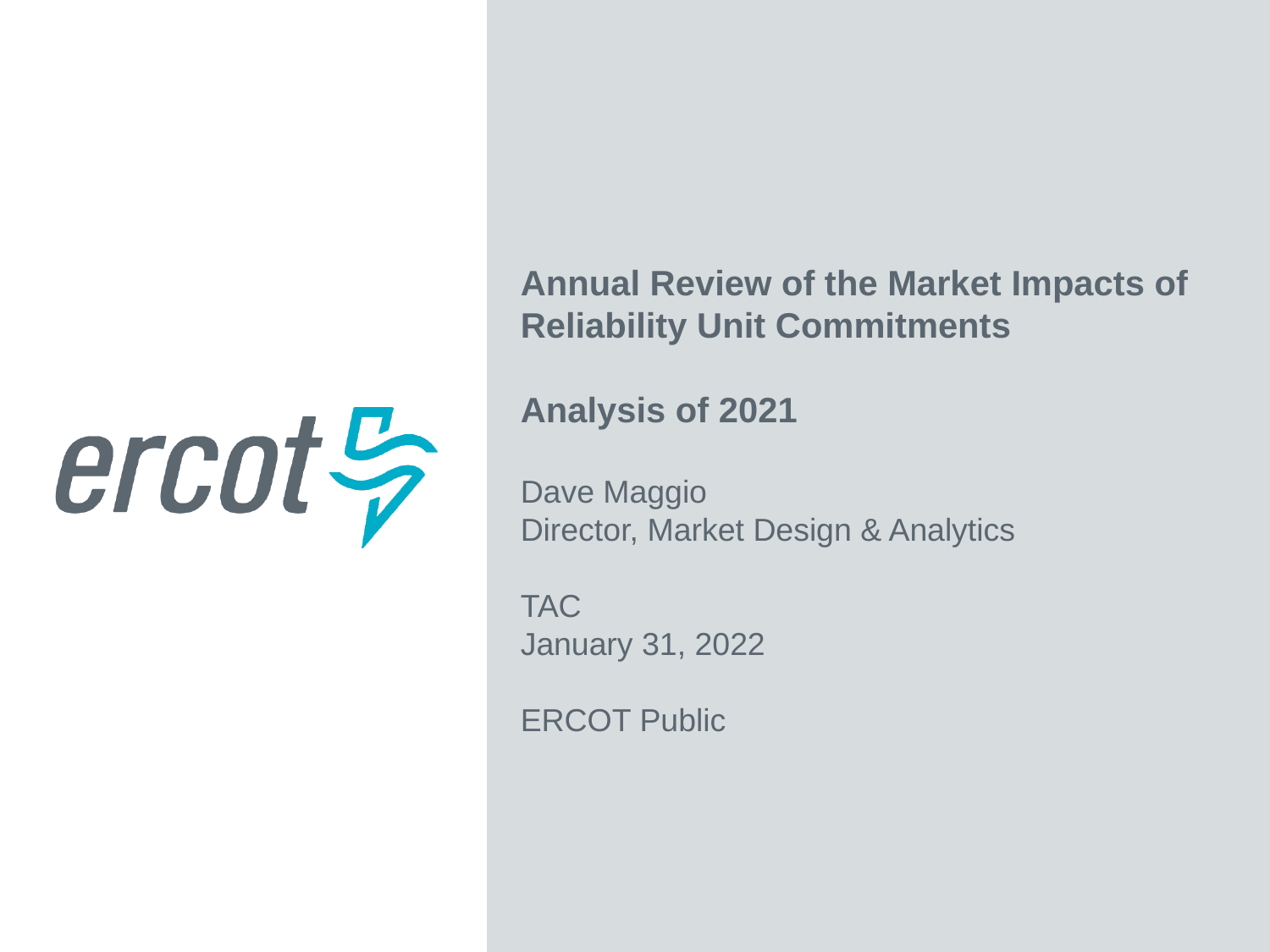

Annual Review of the Market Impacts of Reliability Unit Commitments

Analysis of 2021

Dave Maggio
Director, Market Design & Analytics

TAC
January 31, 2022

ERCOT Public